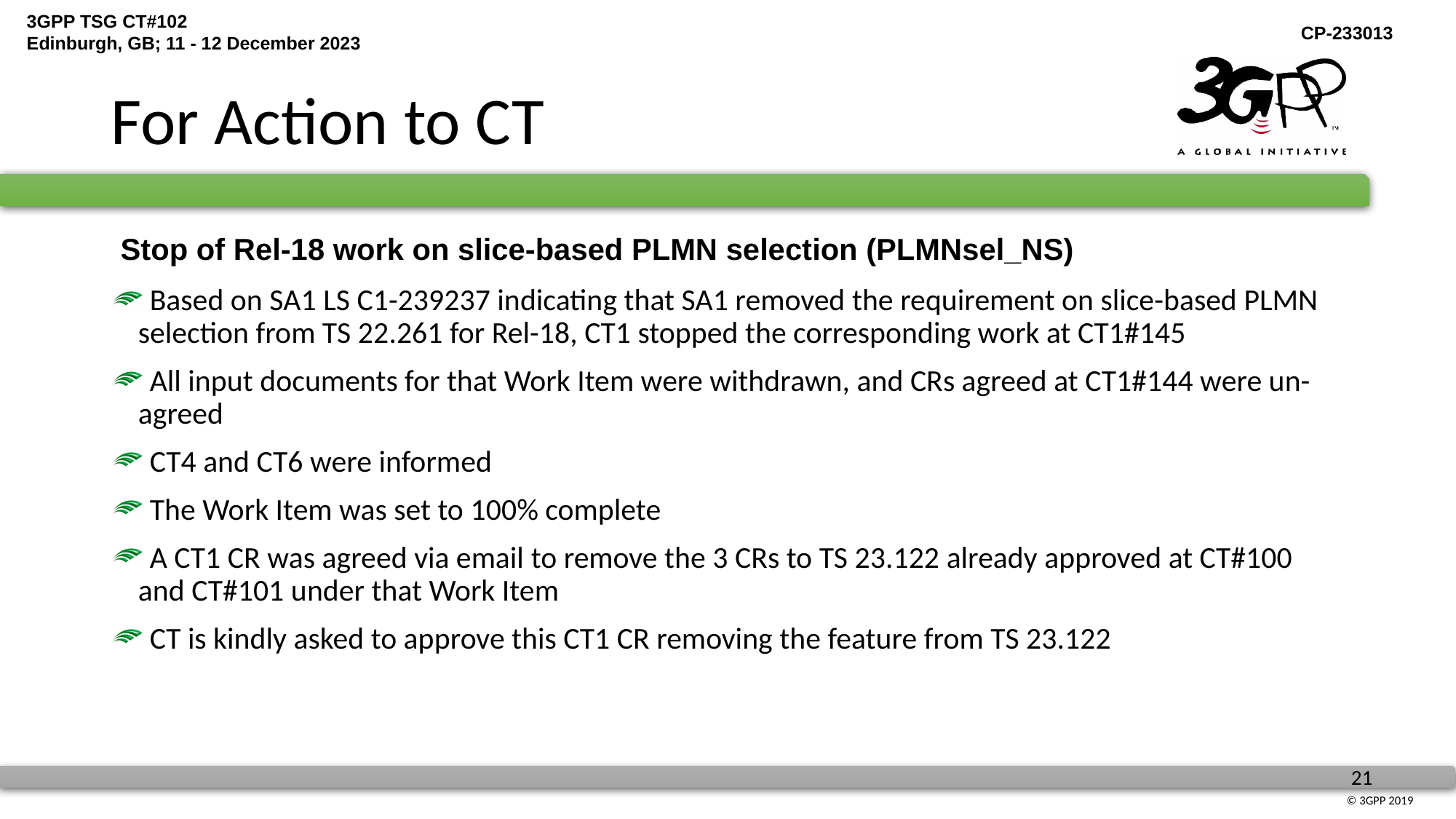

# For Action to CT
 Stop of Rel-18 work on slice-based PLMN selection (PLMNsel_NS)
 Based on SA1 LS C1-239237 indicating that SA1 removed the requirement on slice-based PLMN selection from TS 22.261 for Rel-18, CT1 stopped the corresponding work at CT1#145
 All input documents for that Work Item were withdrawn, and CRs agreed at CT1#144 were un-agreed
 CT4 and CT6 were informed
 The Work Item was set to 100% complete
 A CT1 CR was agreed via email to remove the 3 CRs to TS 23.122 already approved at CT#100 and CT#101 under that Work Item
 CT is kindly asked to approve this CT1 CR removing the feature from TS 23.122